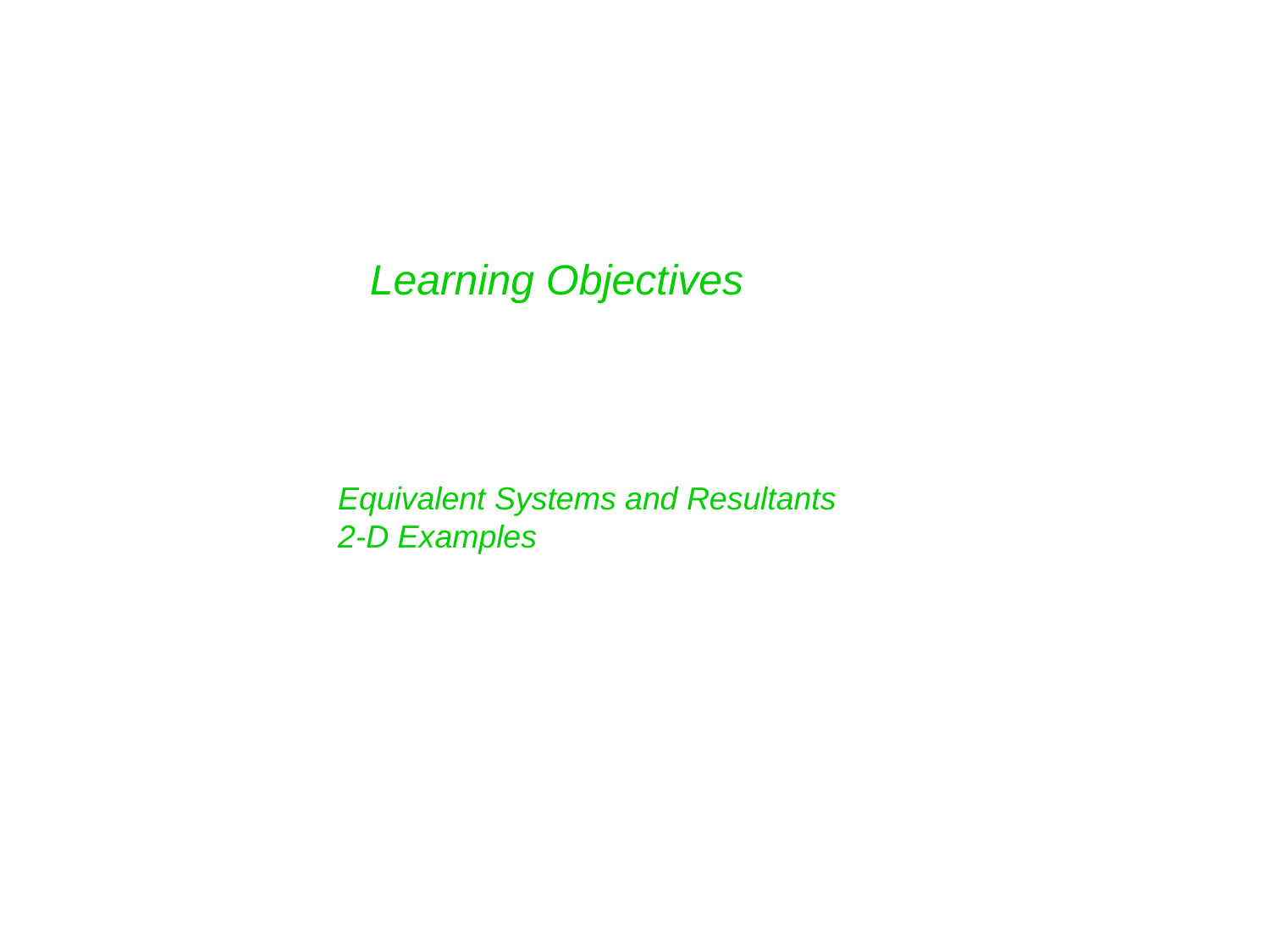

Learning Objectives
Equivalent Systems and Resultants
2-D Examples